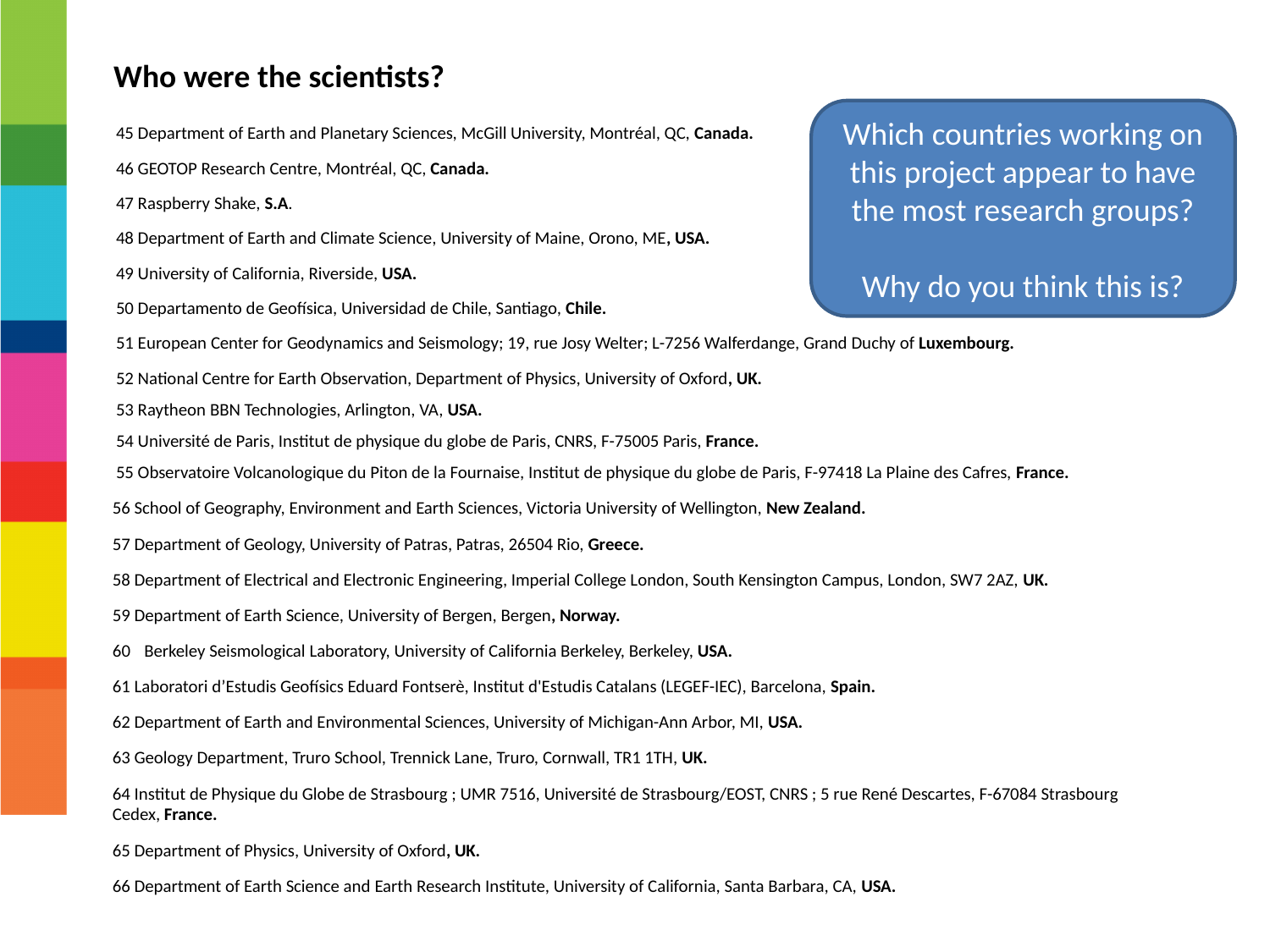

1Seismology-Gravimetry, Royal Observatory of Belgium, Avenue circulaire 3, 1180 Brussels, Belgium.
2Department of Earth Science and Engineering, Imperial College London, London, UK.
3Department of Physics, University of Auckland, New Zealand.
4Department of Earth Sciences, Royal Holloway University of London, Egham, UK.
5Centro de Geociencias, Universidad Nacional Autónoma de México, Campus Juriquilla, Querétaro, Mexico.
6Swiss Seismological Service, ETH Zurich, Sonneggstrasse 5, CH-8092, Zurich, Switzerland.
7Institute of Seismology, University of Helsinki, Helsinki, Finland.
8U.S. Geological Survey - Albuquerque Seismological Laboratory, New Mexico, USA.
9Zentralanstalt für Meteorologie und Geodynamik (ZAMG), Vienna, Austria.
10Escuela Centroamericana de Geología, Universidad de Costa Rica, San José, Costa Rica.
11R&D Seismology and Acoustics, Royal Netherlands Meteorological Institute (KNMI), Utrechtseweg 297, 3731 GA De Bilt, Netherlands.
12Kandilli Observatory and Earthquake Research Institute, Boğaziçi University, Istanbul, Turkey.
13GFZ German Research Centre for Geosciences, Potsdam, Germany.
14Dipartimento di Scienze Biologiche, Geologiche e Ambientali, Università Degli Studi di Catania, Catania, Italy.
15Istituto Nazionale di Geofisica e Vulcanologia, Osservatorio Etneo, Catania, Italy.
16Bensberg Observatory, University of Cologne, Cologne, Germany.
17Univ. Grenoble Alpes, Univ. Savoie Mont Blanc, CNRS, IRD, IFSTTAR, ISTerre, 38000 Grenoble, France.
18Volcanological and Seismological Observatory of Costa Rica at Universidad Nacional (OVSICORI-UNA), Costa Rica.
19Department of Geology & Geophysics, School of Geosciences, University of Aberdeen, King's College, Aberdeen, AB24 3UE, UK.
20Dublin Institute for Advanced Studies, Geophysics Section, 5 Merrion Square, D02 Y006 Dublin, Ireland.
21Dept. of Geoscience and Engineering, Delft University of Technology, Stevinweg 1, 2628 CN Delft, Netherlands.
22Geosciences Barcelona, CSIC, Barcelona, Spain.
23Federal Institute for Geosciences and Natural Resources (BGR), Hannover, Germany.
24Institute of Geodynamics, National Observatory of Athens, Greece.
25Noise Department, Brussels Environment, Brussels-Capital Region, Belgium.
Who were the scientists?
Which countries working on this project appear to have the most research groups?

Why do you think this is?
45 Department of Earth and Planetary Sciences, McGill University, Montréal, QC, Canada.
46 GEOTOP Research Centre, Montréal, QC, Canada.
47 Raspberry Shake, S.A.
48 Department of Earth and Climate Science, University of Maine, Orono, ME, USA.
49 University of California, Riverside, USA.
50 Departamento de Geofísica, Universidad de Chile, Santiago, Chile.
51 European Center for Geodynamics and Seismology; 19, rue Josy Welter; L-7256 Walferdange, Grand Duchy of Luxembourg.
52 National Centre for Earth Observation, Department of Physics, University of Oxford, UK.
53 Raytheon BBN Technologies, Arlington, VA, USA.
54 Université de Paris, Institut de physique du globe de Paris, CNRS, F-75005 Paris, France.
55 Observatoire Volcanologique du Piton de la Fournaise, Institut de physique du globe de Paris, F-97418 La Plaine des Cafres, France.
56 School of Geography, Environment and Earth Sciences, Victoria University of Wellington, New Zealand.
57 Department of Geology, University of Patras, Patras, 26504 Rio, Greece.
58 Department of Electrical and Electronic Engineering, Imperial College London, South Kensington Campus, London, SW7 2AZ, UK.
59 Department of Earth Science, University of Bergen, Bergen, Norway.
Berkeley Seismological Laboratory, University of California Berkeley, Berkeley, USA.
61 Laboratori d’Estudis Geofísics Eduard Fontserè, Institut d'Estudis Catalans (LEGEF-IEC), Barcelona, Spain.
62 Department of Earth and Environmental Sciences, University of Michigan-Ann Arbor, MI, USA.
63 Geology Department, Truro School, Trennick Lane, Truro, Cornwall, TR1 1TH, UK.
64 Institut de Physique du Globe de Strasbourg ; UMR 7516, Université de Strasbourg/EOST, CNRS ; 5 rue René Descartes, F-67084 Strasbourg Cedex, France.
65 Department of Physics, University of Oxford, UK.
66 Department of Earth Science and Earth Research Institute, University of California, Santa Barbara, CA, USA.